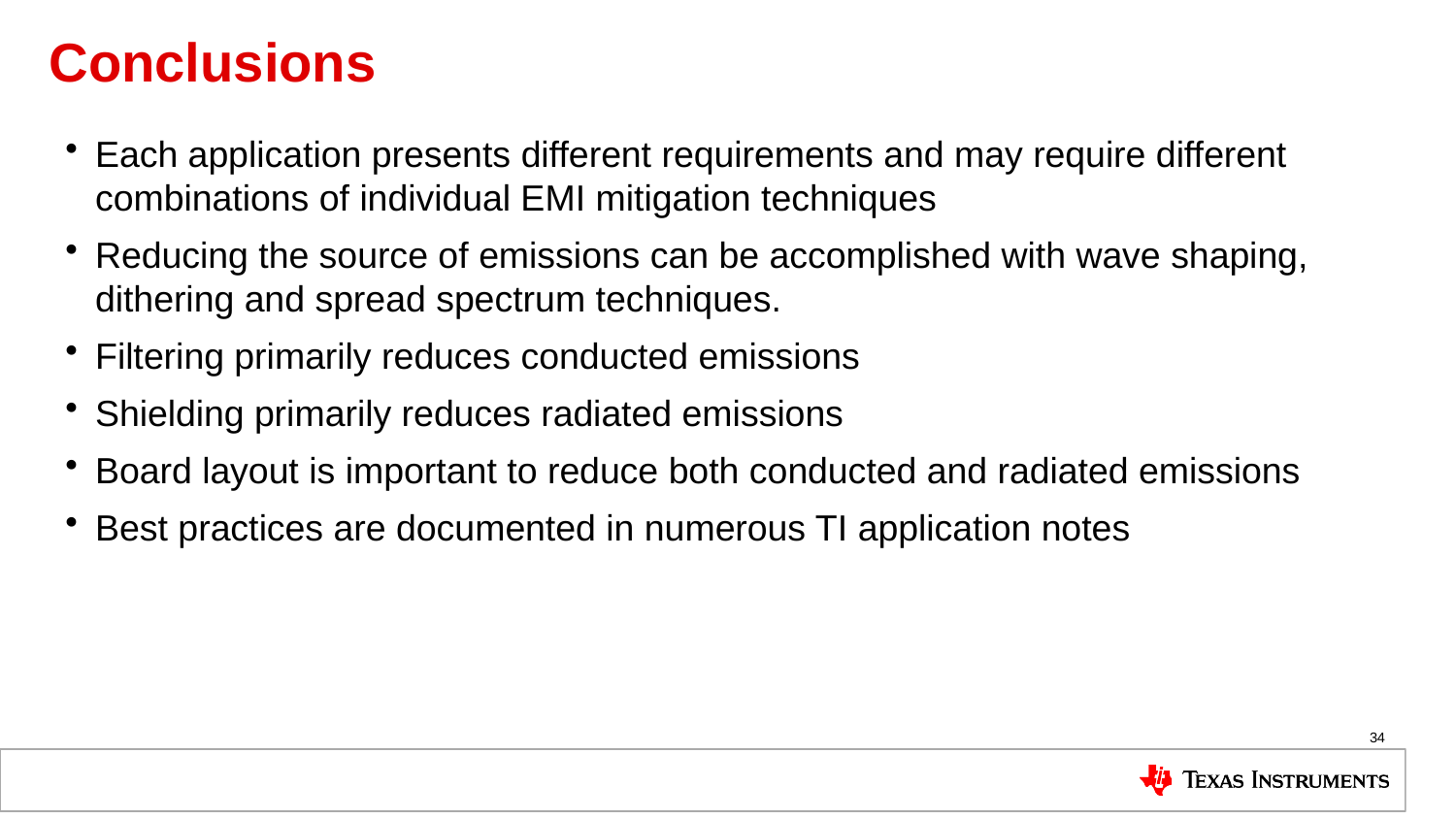

# Conclusions
Each application presents different requirements and may require different combinations of individual EMI mitigation techniques
Reducing the source of emissions can be accomplished with wave shaping, dithering and spread spectrum techniques.
Filtering primarily reduces conducted emissions
Shielding primarily reduces radiated emissions
Board layout is important to reduce both conducted and radiated emissions
Best practices are documented in numerous TI application notes

34